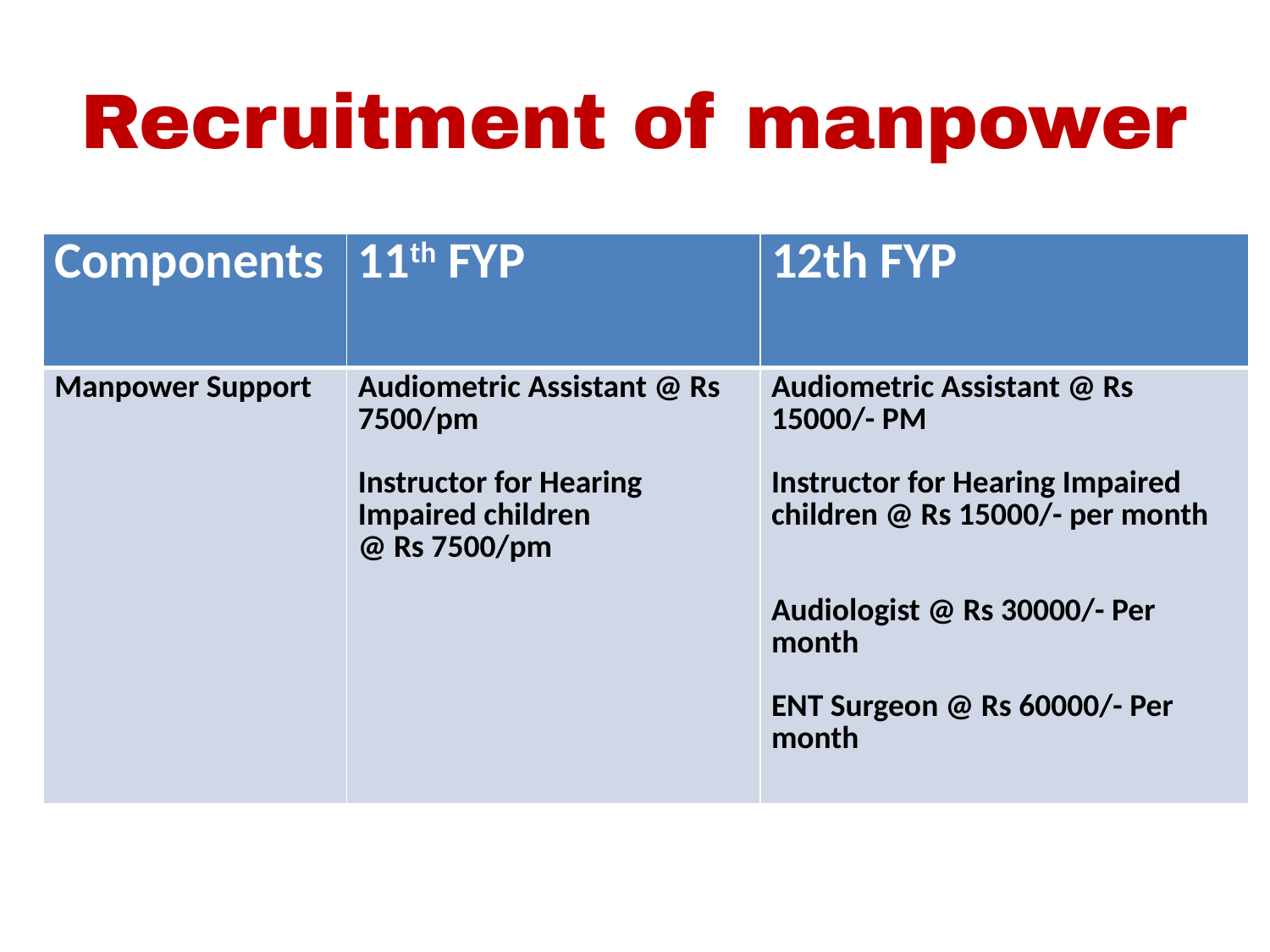

# Recruitment of manpower

.

| Components | 11th FYP | 12th FYP |
| --- | --- | --- |
| Manpower Support | Audiometric Assistant @ Rs 7500/pm Instructor for Hearing Impaired children @ Rs 7500/pm | Audiometric Assistant @ Rs 15000/- PM Instructor for Hearing Impaired children @ Rs 15000/- per month Audiologist @ Rs 30000/- Per month ENT Surgeon @ Rs 60000/- Per month |